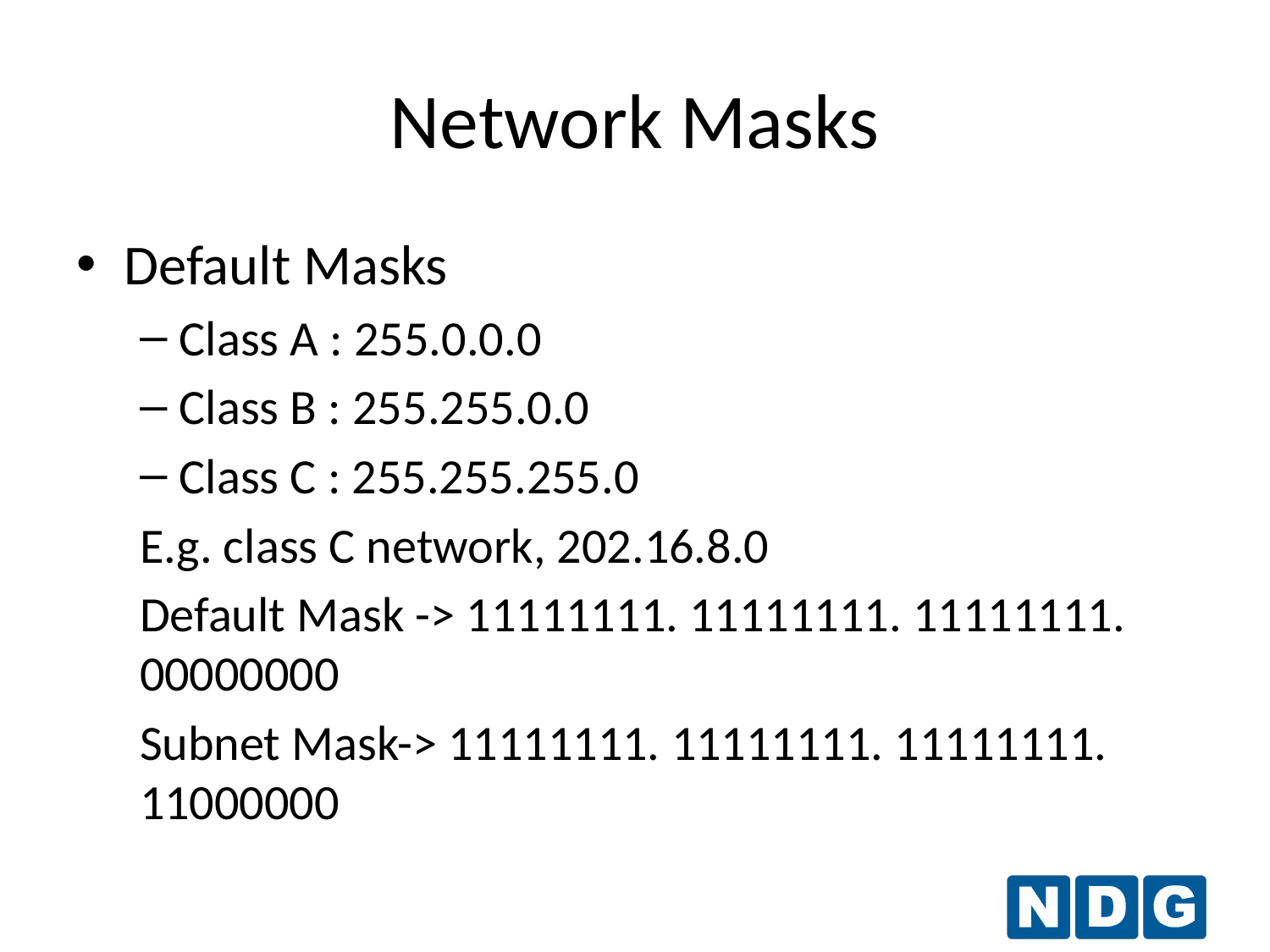

Network Masks
Default Masks
Class A : 255.0.0.0
Class B : 255.255.0.0
Class C : 255.255.255.0
E.g. class C network, 202.16.8.0
Default Mask -> 11111111. 11111111. 11111111. 00000000
Subnet Mask-> 11111111. 11111111. 11111111. 11000000